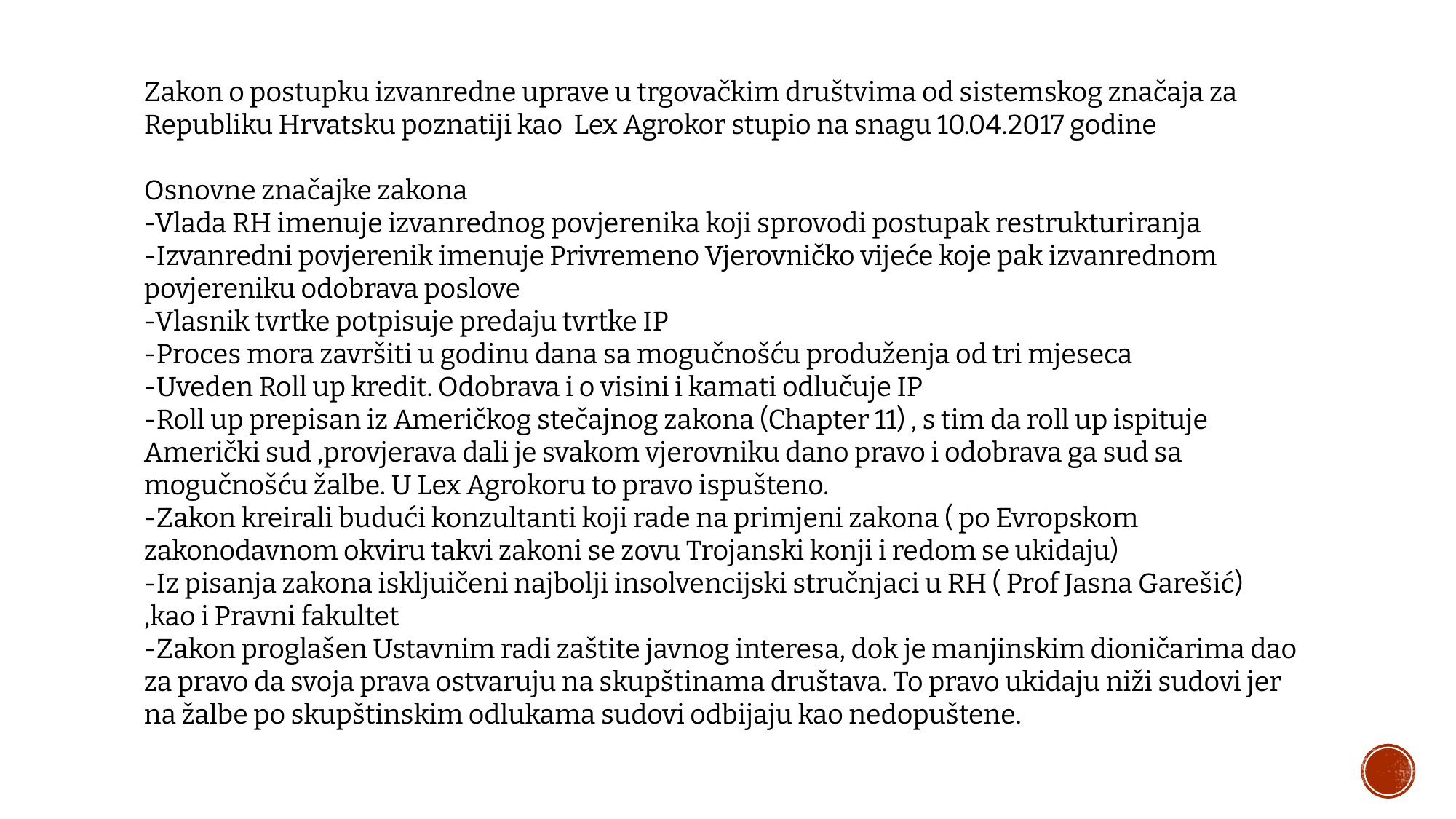

Zakon o postupku izvanredne uprave u trgovačkim društvima od sistemskog značaja za Republiku Hrvatsku poznatiji kao  Lex Agrokor stupio na snagu 10.04.2017 godine

Osnovne značajke zakona
-Vlada RH imenuje izvanrednog povjerenika koji sprovodi postupak restrukturiranja
-Izvanredni povjerenik imenuje Privremeno Vjerovničko vijeće koje pak izvanrednom povjereniku odobrava poslove
-Vlasnik tvrtke potpisuje predaju tvrtke IP
-Proces mora završiti u godinu dana sa mogučnošću produženja od tri mjeseca
-Uveden Roll up kredit. Odobrava i o visini i kamati odlučuje IP
-Roll up prepisan iz Američkog stečajnog zakona (Chapter 11) , s tim da roll up ispituje Američki sud ,provjerava dali je svakom vjerovniku dano pravo i odobrava ga sud sa mogučnošću žalbe. U Lex Agrokoru to pravo ispušteno.
-Zakon kreirali budući konzultanti koji rade na primjeni zakona ( po Evropskom zakonodavnom okviru takvi zakoni se zovu Trojanski konji i redom se ukidaju)
-Iz pisanja zakona iskljuičeni najbolji insolvencijski stručnjaci u RH ( Prof Jasna Garešić)
,kao i Pravni fakultet
-Zakon proglašen Ustavnim radi zaštite javnog interesa, dok je manjinskim dioničarima dao za pravo da svoja prava ostvaruju na skupštinama društava. To pravo ukidaju niži sudovi jer na žalbe po skupštinskim odlukama sudovi odbijaju kao nedopuštene.